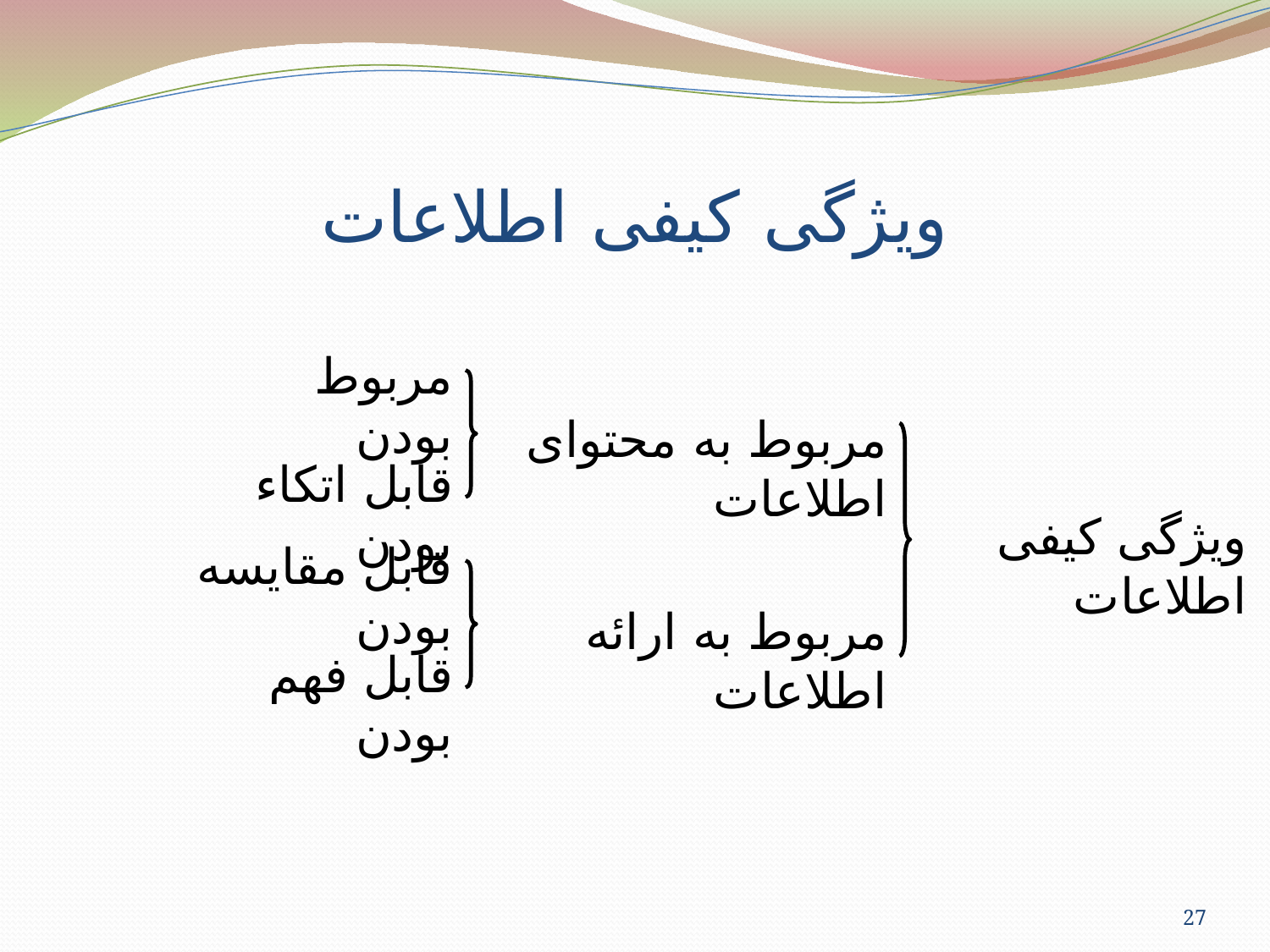

ویژگی کیفی اطلاعات
مربوط بودن

مربوط به محتوای اطلاعات

قابل اتکاء بودن
ویژگی کیفی اطلاعات
قابل مقایسه بودن

مربوط به ارائه اطلاعات
قابل فهم بودن
27